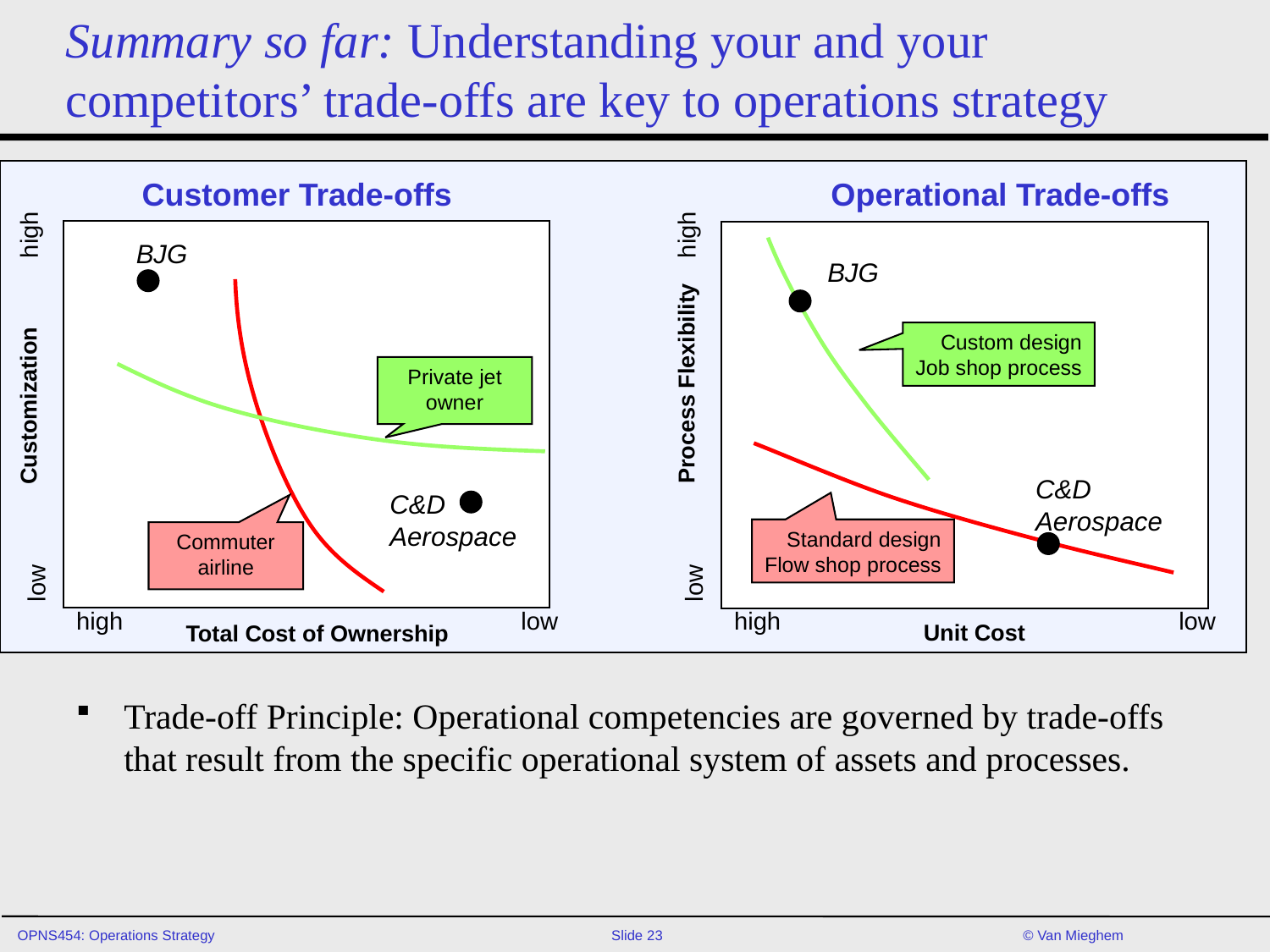

# Summary so far: Understanding your and your competitors’ trade-offs are key to operations strategy

Operational Trade-offs
high

BJG

Custom design
Job shop process
Process Flexibility

C&D
Aerospace
Standard design
Flow shop process

low
high
low
Unit Cost
Customer Trade-offs
high

BJG

Private jet owner

Customization
C&D
Aerospace

Commuter airline
low
high
low
Total Cost of Ownership
Trade-off Principle: Operational competencies are governed by trade-offs that result from the specific operational system of assets and processes.